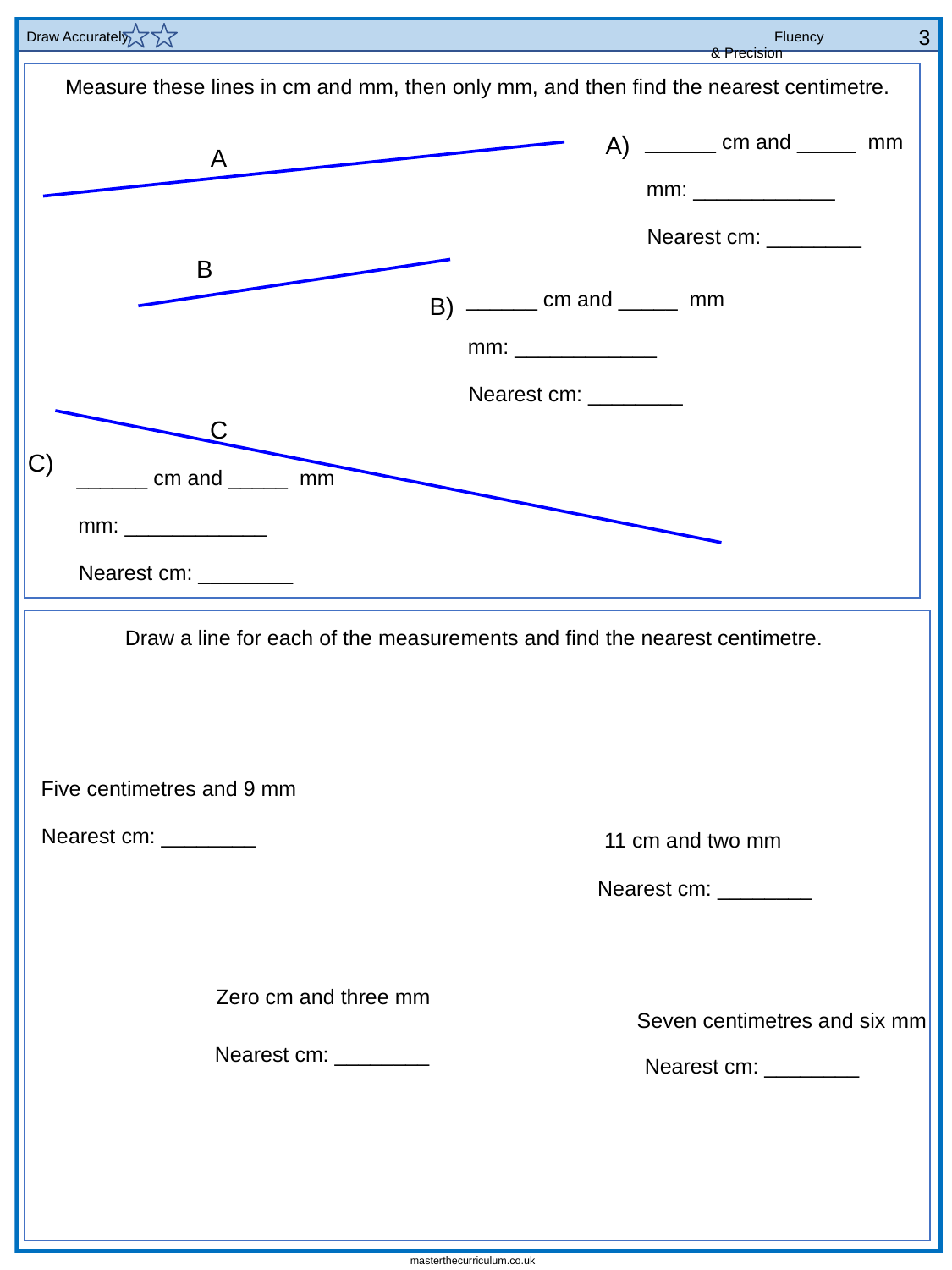

3
Draw Accurately

Measure these lines in cm and mm, then only mm, and then find the nearest centimetre.
______ cm and _____  mm
A)
A
mm: ____________
Nearest cm: ________
B
______ cm and _____  mm
B)
mm: ____________
Nearest cm: ________
C
C)
______ cm and _____  mm
mm: ____________
Nearest cm: ________

Draw a line for each of the measurements and find the nearest centimetre.
Five centimetres and 9 mm
Nearest cm: ________
11 cm and two mm
Nearest cm: ________
Zero cm and three mm
Seven centimetres and six mm
Nearest cm: ________
Nearest cm: ________